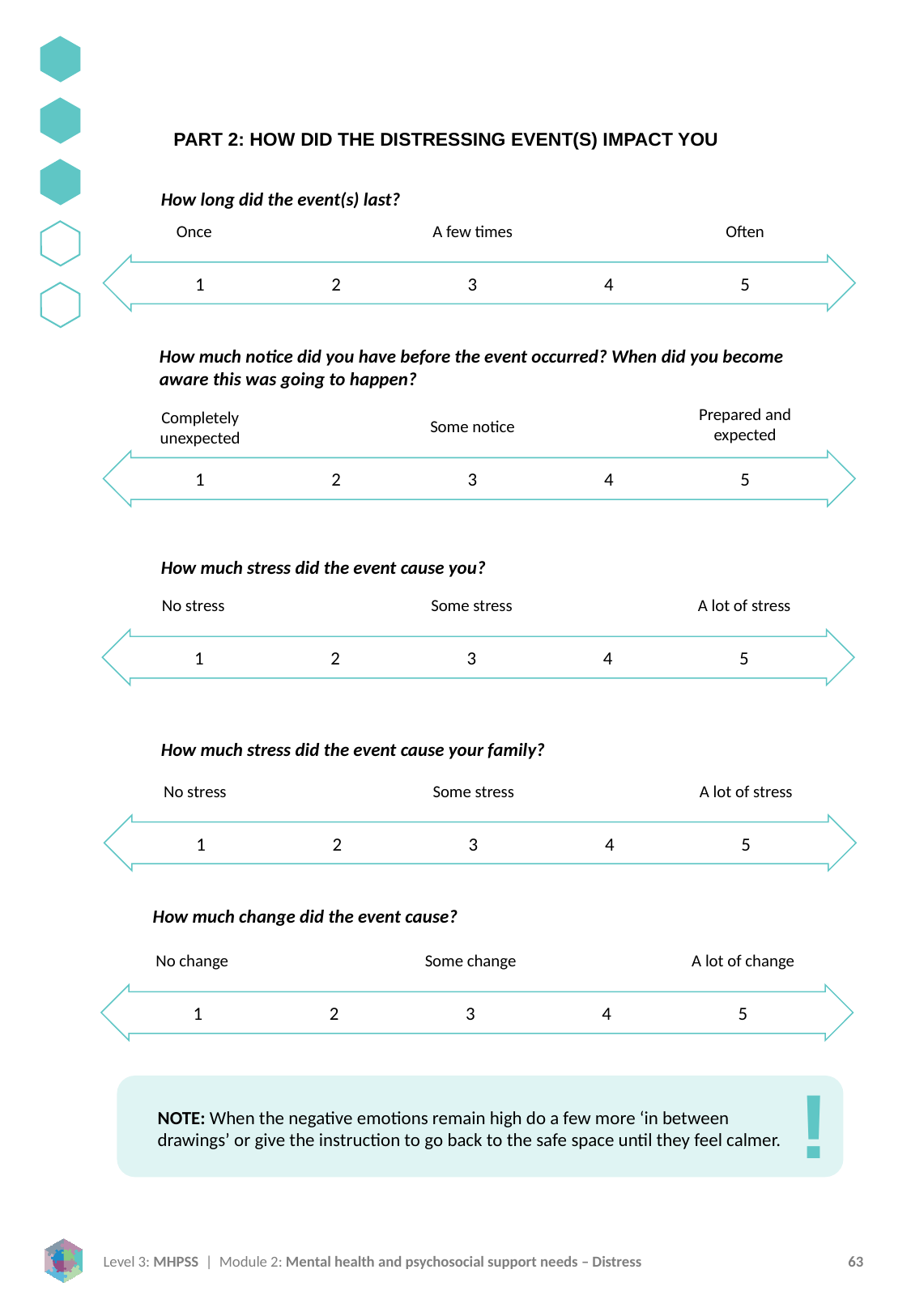

PART 2: HOW DID THE DISTRESSING EVENT(S) IMPACT YOU

How long did the event(s) last?

Once
A few times
Often

1
2
3
4
5

How much notice did you have before the event occurred? When did you become aware this was going to happen?

Prepared and expected
Completely unexpected
Some notice

1
2
3
4
5
How much stress did the event cause you?

No stress
Some stress
A lot of stress

1
2
3
4
5
How much stress did the event cause your family?

No stress
Some stress
A lot of stress

1
2
3
4
5
How much change did the event cause?

No change
Some change
A lot of change

1
2
3
4
5
!

NOTE: When the negative emotions remain high do a few more ‘in between drawings’ or give the instruction to go back to the safe space until they feel calmer.